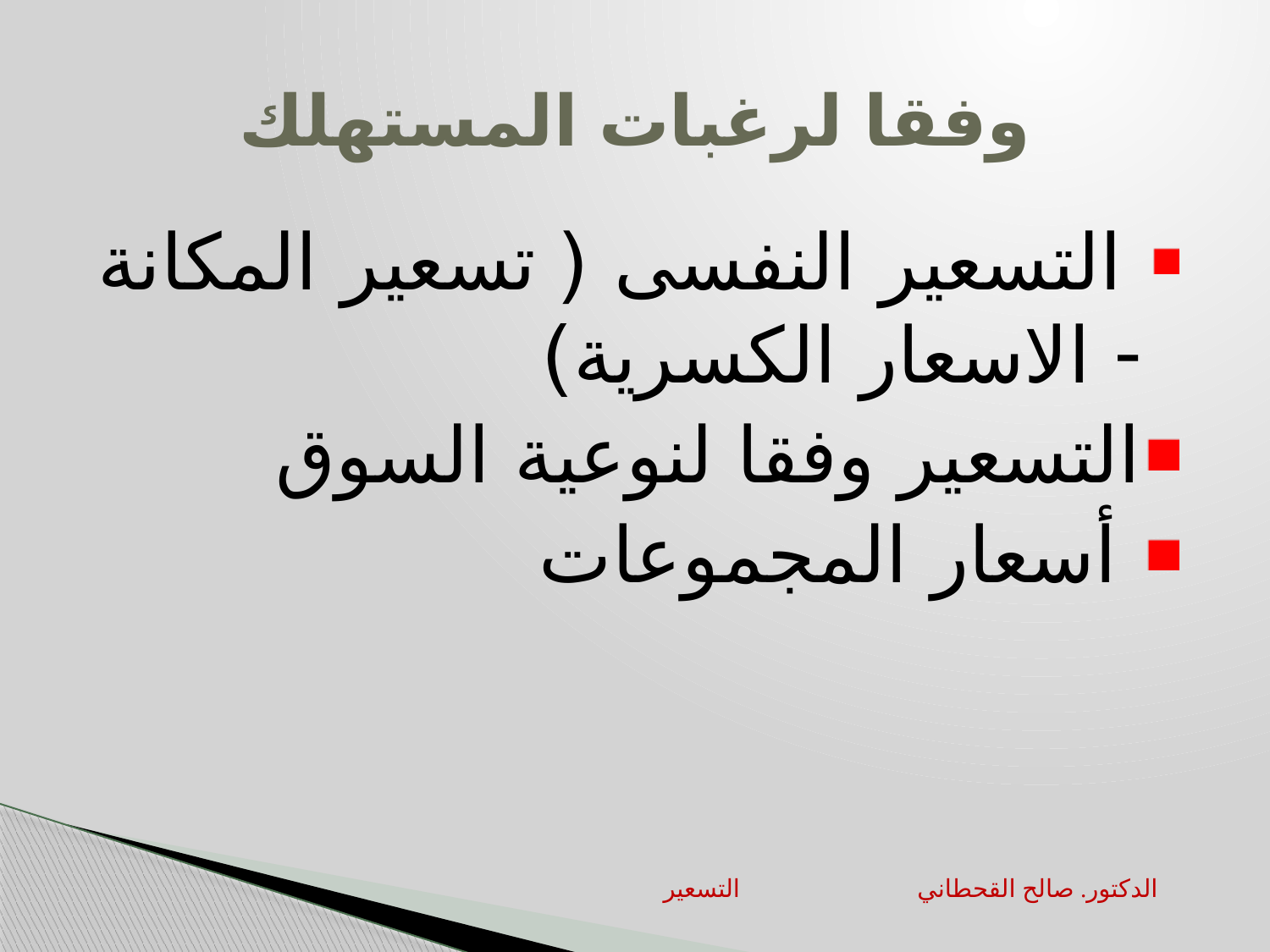

# وفقا لرغبات المستهلك
 التسعير النفسى ( تسعير المكانة - الاسعار الكسرية)
التسعير وفقا لنوعية السوق
 أسعار المجموعات
التسعير		الدكتور. صالح القحطاني